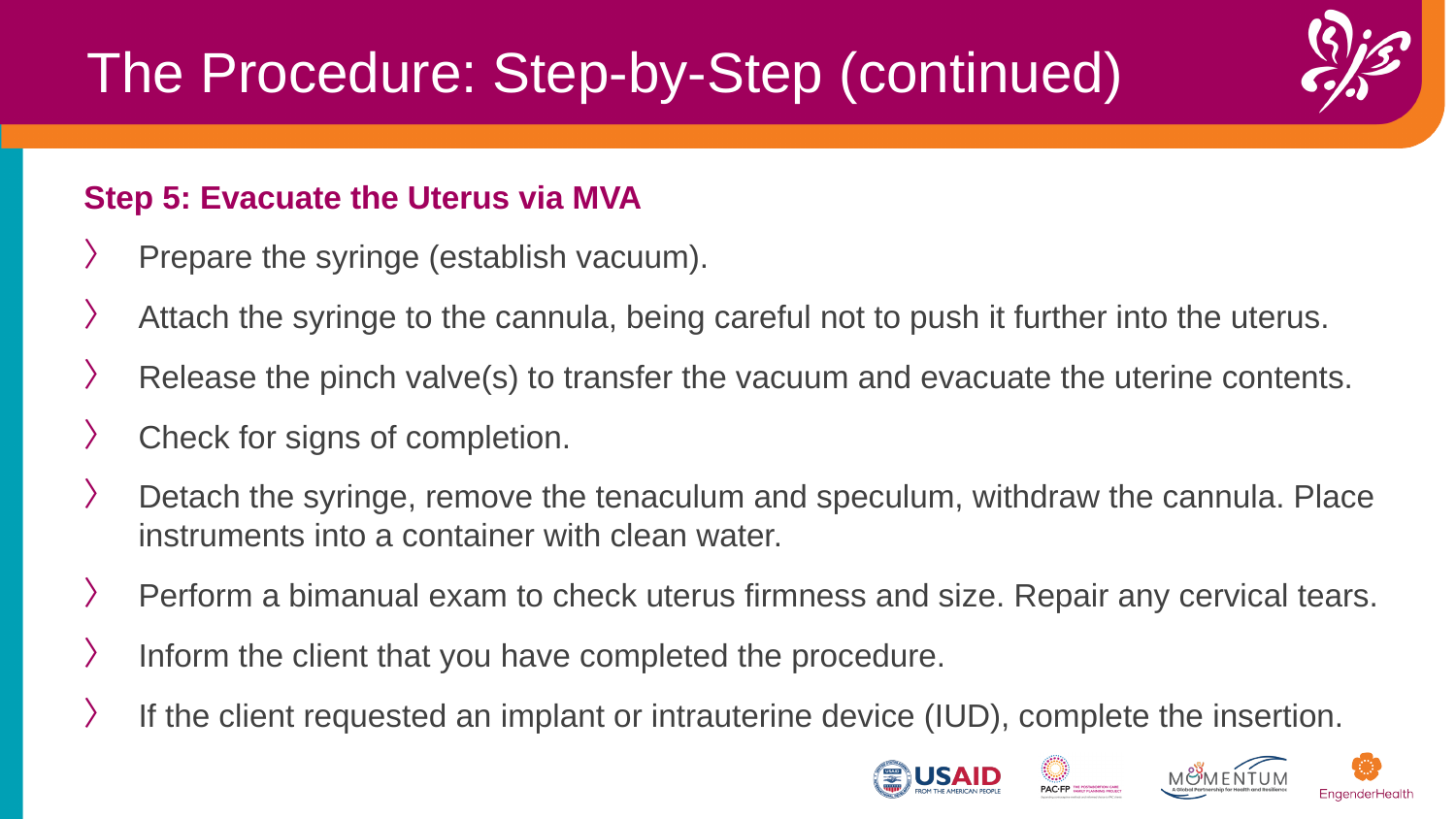

The Procedure: Step-by-Step (continued)
Step 5: Evacuate the Uterus via MVA
Prepare the syringe (establish vacuum).
Attach the syringe to the cannula, being careful not to push it further into the uterus.
Release the pinch valve(s) to transfer the vacuum and evacuate the uterine contents.
Check for signs of completion.
Detach the syringe, remove the tenaculum and speculum, withdraw the cannula. Place instruments into a container with clean water.
Perform a bimanual exam to check uterus firmness and size. Repair any cervical tears.
Inform the client that you have completed the procedure.
If the client requested an implant or intrauterine device (IUD), complete the insertion.